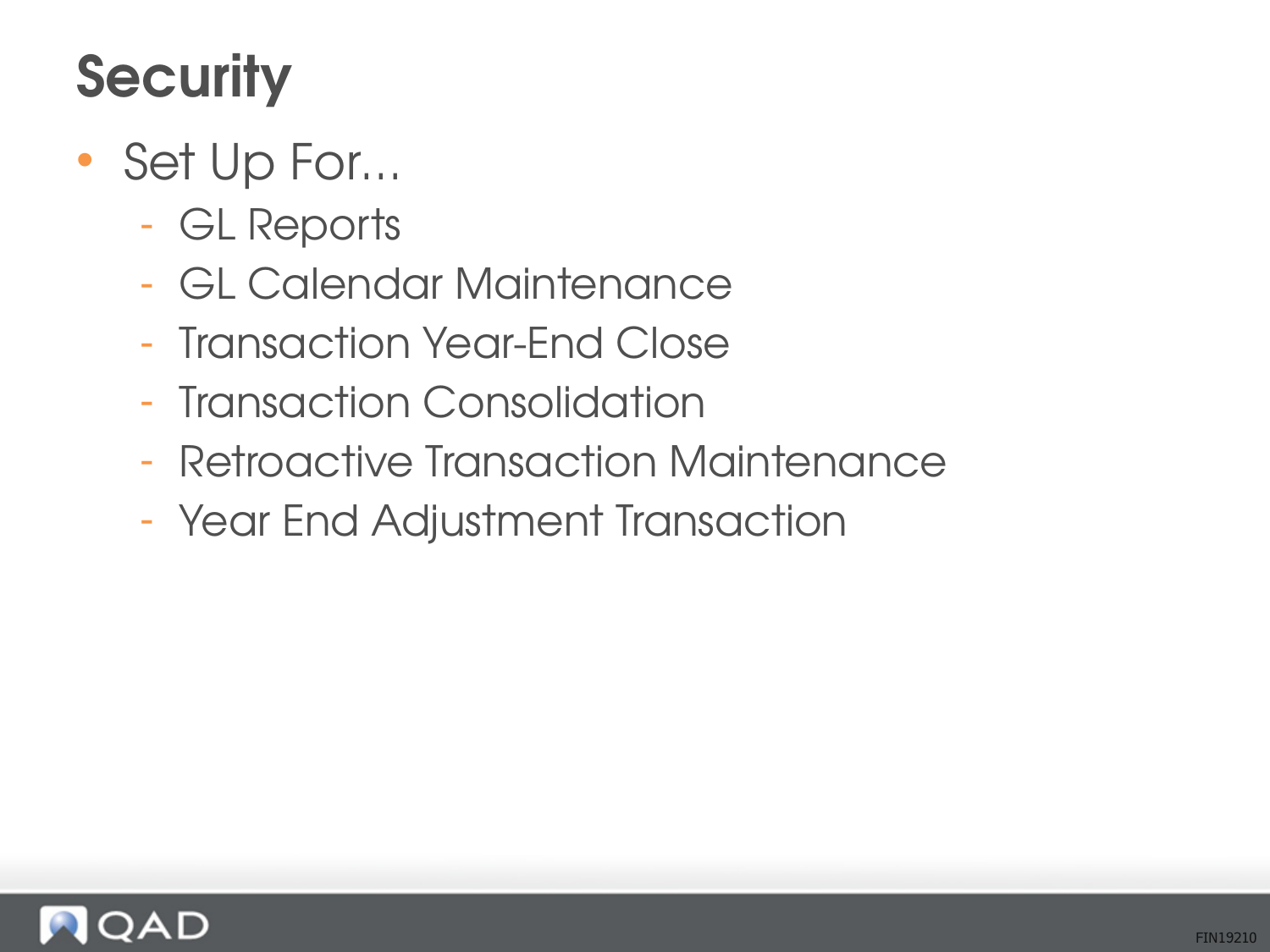

# Security
Set Up For…
GL Reports
GL Calendar Maintenance
Transaction Year-End Close
Transaction Consolidation
Retroactive Transaction Maintenance
Year End Adjustment Transaction

FIN19210